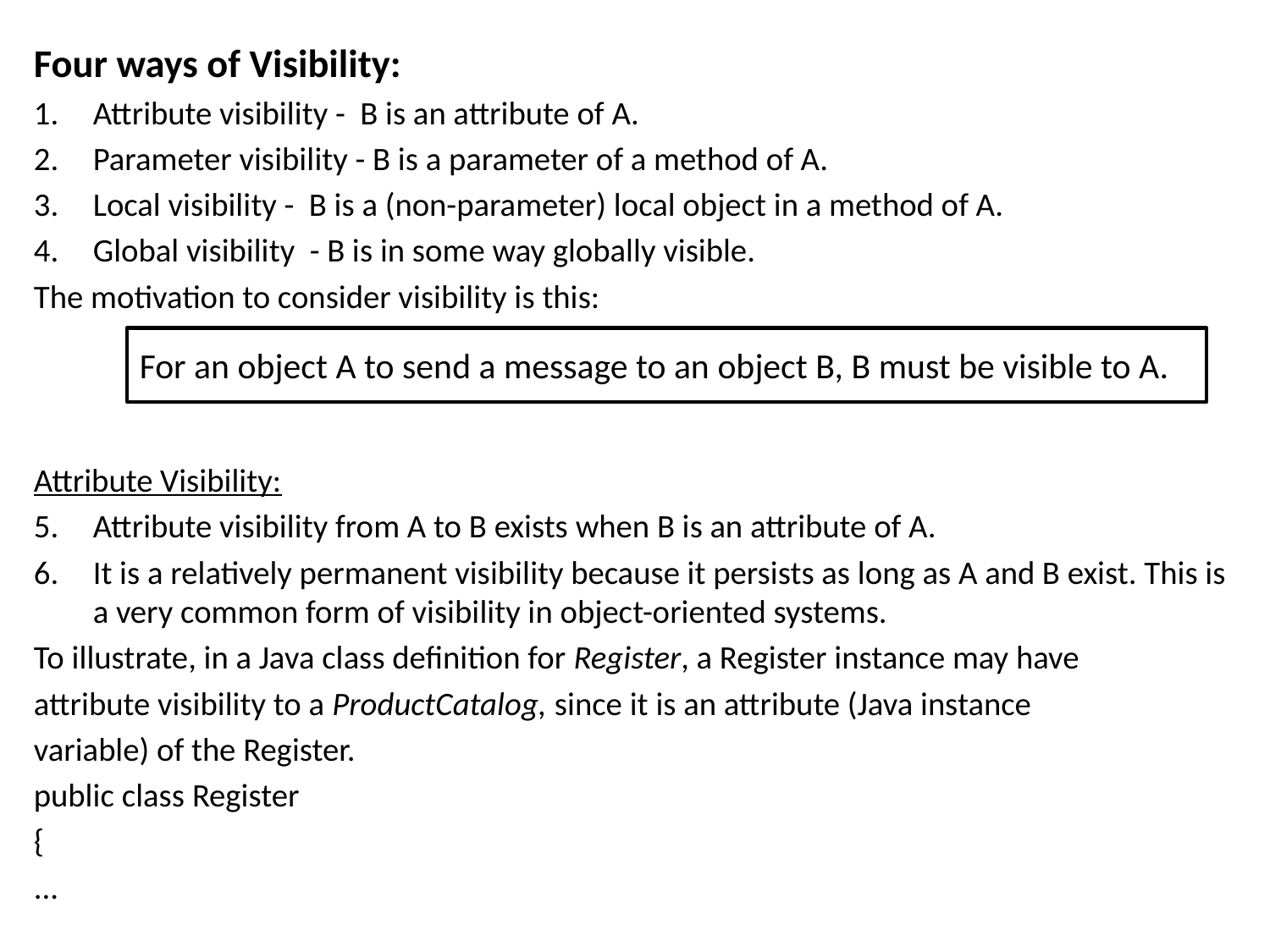

Four ways of Visibility:
Attribute visibility -  B is an attribute of A.
Parameter visibility - B is a parameter of a method of A.
Local visibility -  B is a (non-parameter) local object in a method of A.
Global visibility  - B is in some way globally visible.
The motivation to consider visibility is this:

Attribute Visibility:
Attribute visibility from A to B exists when B is an attribute of A.
It is a relatively permanent visibility because it persists as long as A and B exist. This is a very common form of visibility in object-oriented systems.
To illustrate, in a Java class definition for Register, a Register instance may have
attribute visibility to a ProductCatalog, since it is an attribute (Java instance
variable) of the Register.
public class Register
{
...

For an object A to send a message to an object B, B must be visible to A.